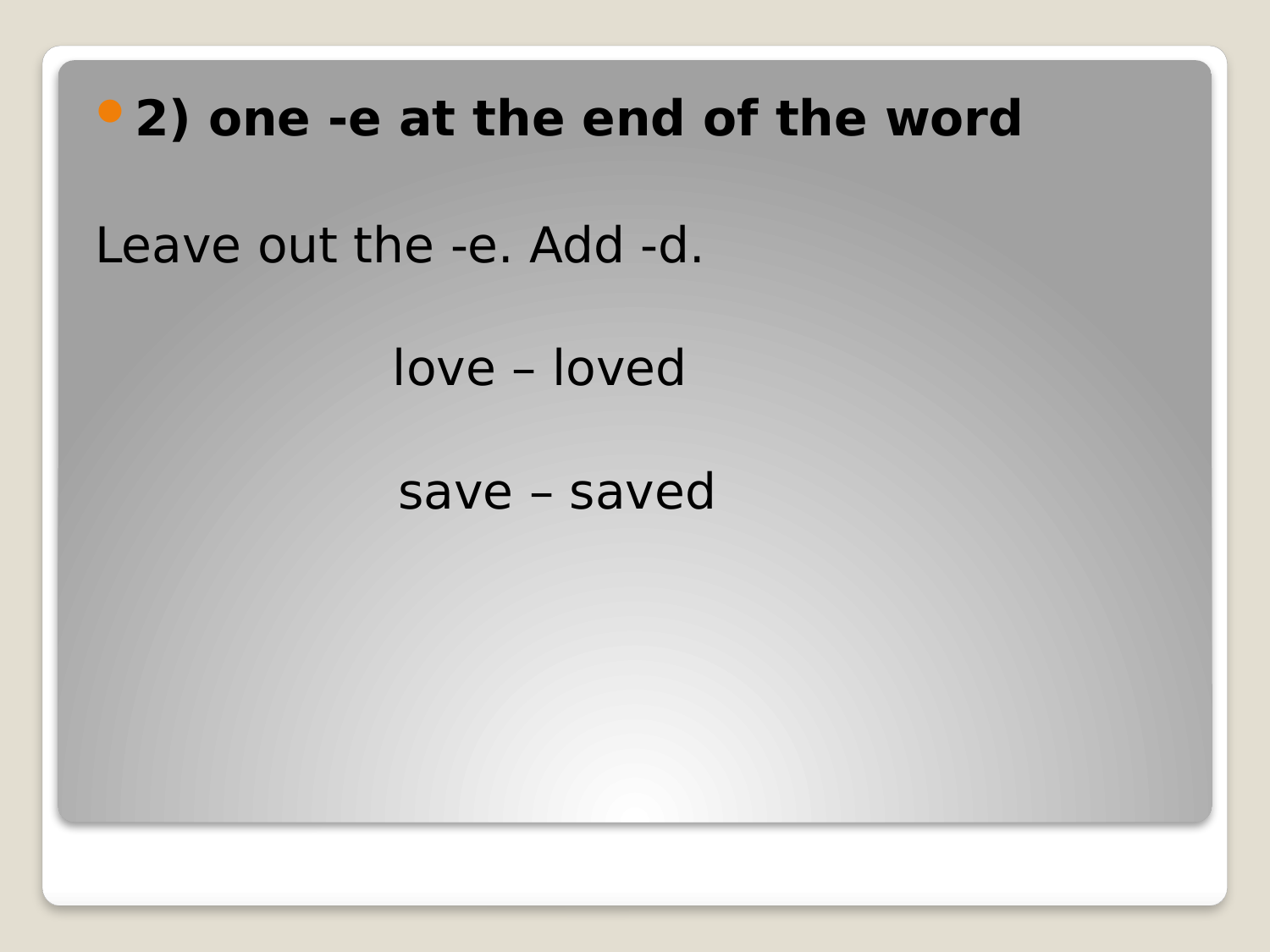

2) one -e at the end of the word

Leave out the -e. Add -d.
                   love – loved
                 save – saved

#